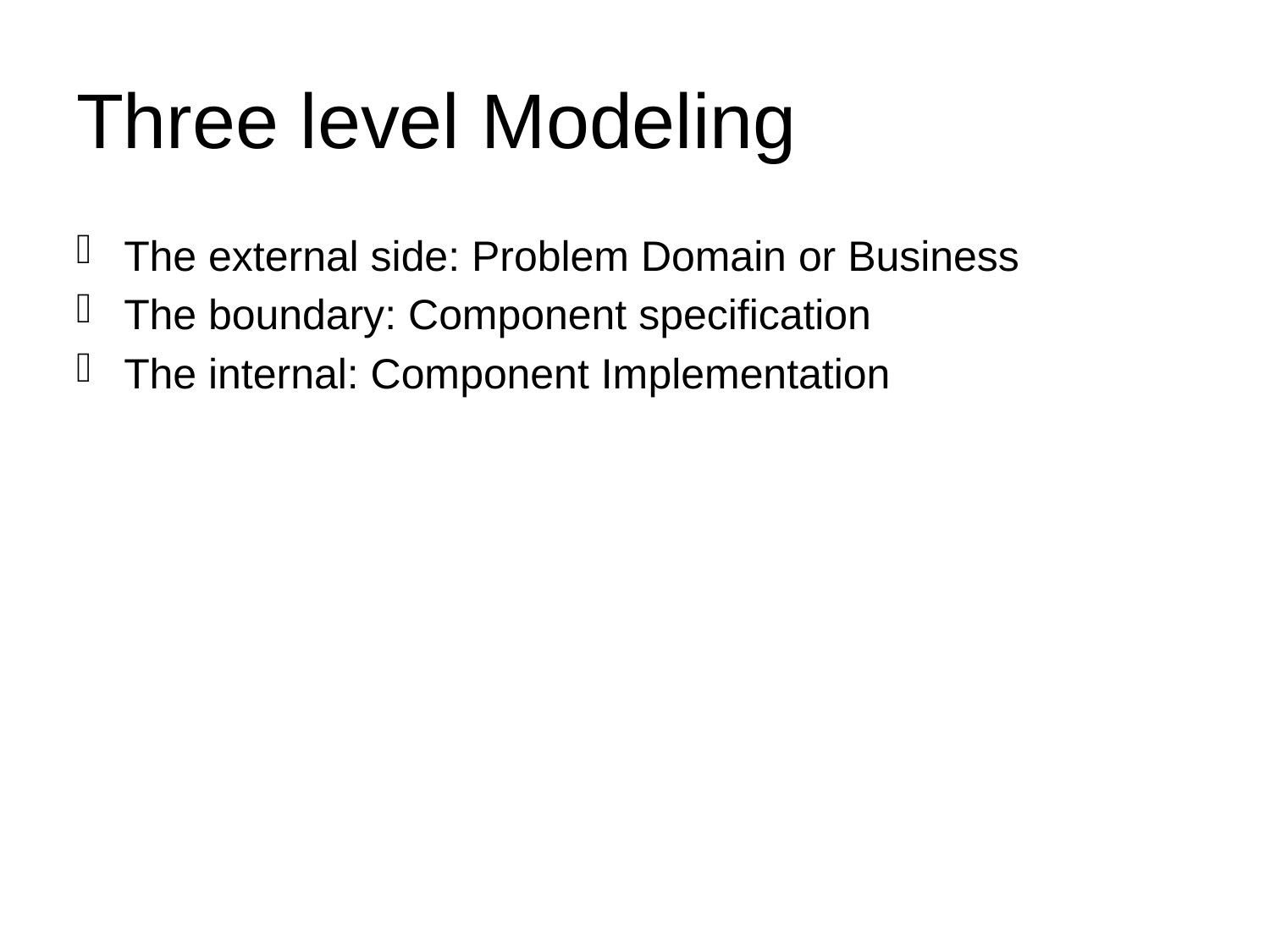

# Three level Modeling
The external side: Problem Domain or Business
The boundary: Component specification
The internal: Component Implementation